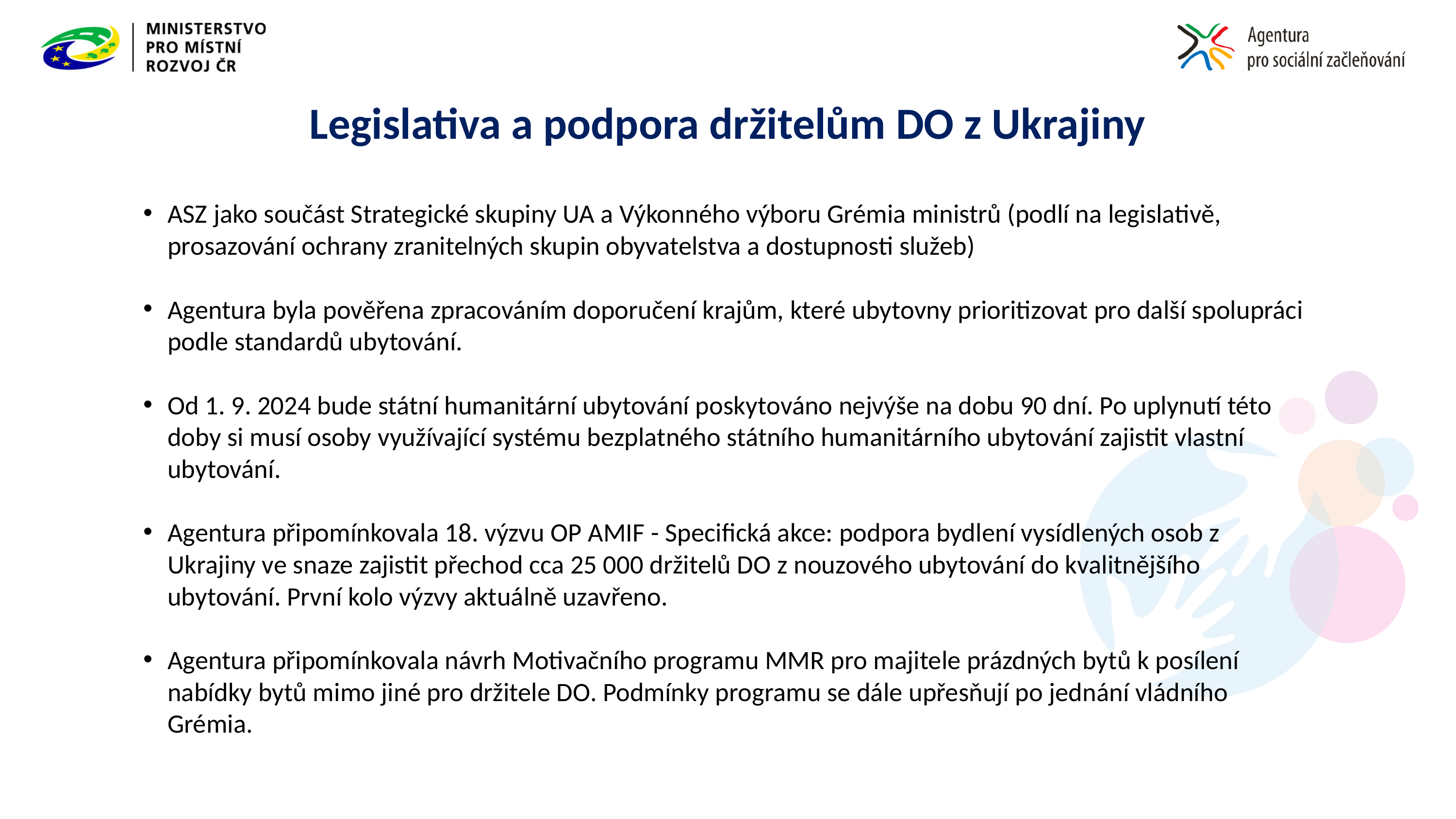

# Legislativa a podpora držitelům DO z Ukrajiny
ASZ jako součást Strategické skupiny UA a Výkonného výboru Grémia ministrů (podlí na legislativě, prosazování ochrany zranitelných skupin obyvatelstva a dostupnosti služeb)

Agentura byla pověřena zpracováním doporučení krajům, které ubytovny prioritizovat pro další spolupráci podle standardů ubytování.
Od 1. 9. 2024 bude státní humanitární ubytování poskytováno nejvýše na dobu 90 dní. Po uplynutí této doby si musí osoby využívající systému bezplatného státního humanitárního ubytování zajistit vlastní ubytování.
Agentura připomínkovala 18. výzvu OP AMIF - Specifická akce: podpora bydlení vysídlených osob z Ukrajiny ve snaze zajistit přechod cca 25 000 držitelů DO z nouzového ubytování do kvalitnějšího ubytování. První kolo výzvy aktuálně uzavřeno.
Agentura připomínkovala návrh Motivačního programu MMR pro majitele prázdných bytů k posílení nabídky bytů mimo jiné pro držitele DO. Podmínky programu se dále upřesňují po jednání vládního Grémia.